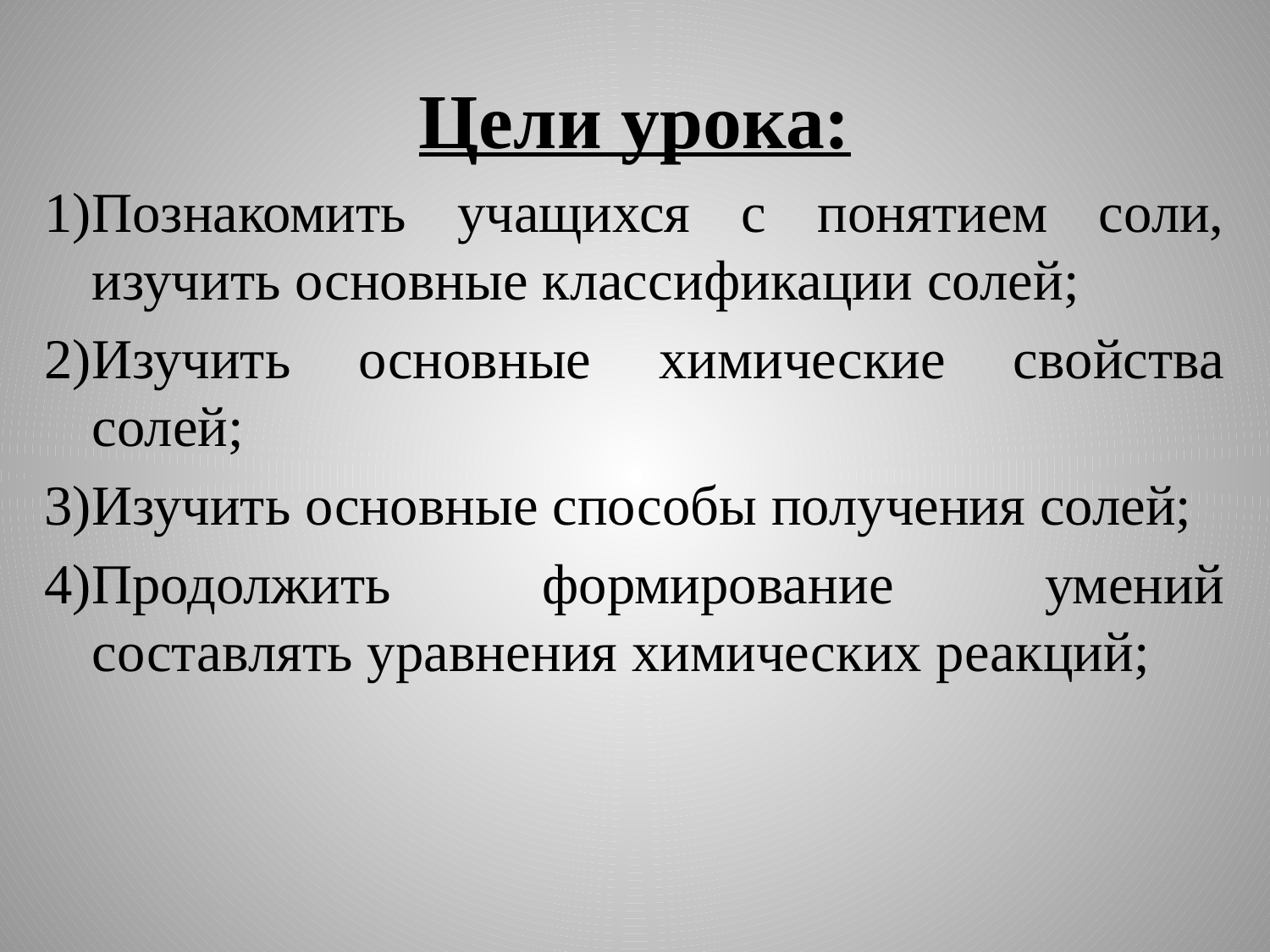

# Цели урока:
1)Познакомить учащихся с понятием соли, изучить основные классификации солей;
2)Изучить основные химические свойства солей;
3)Изучить основные способы получения солей;
4)Продолжить формирование умений составлять уравнения химических реакций;